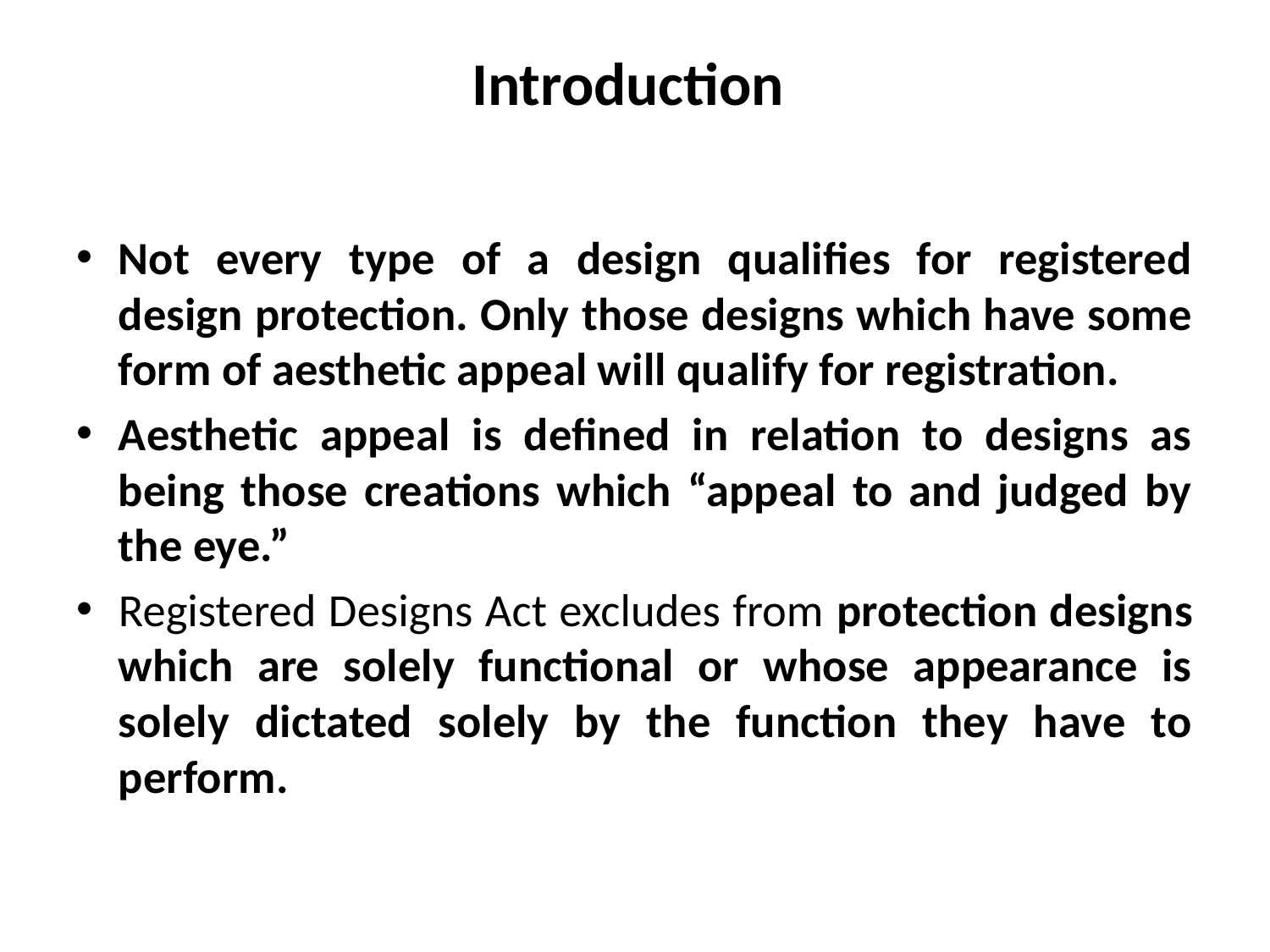

# Introduction
Not every type of a design qualifies for registered design protection. Only those designs which have some form of aesthetic appeal will qualify for registration.
Aesthetic appeal is defined in relation to designs as being those creations which “appeal to and judged by the eye.”
Registered Designs Act excludes from protection designs which are solely functional or whose appearance is solely dictated solely by the function they have to perform.